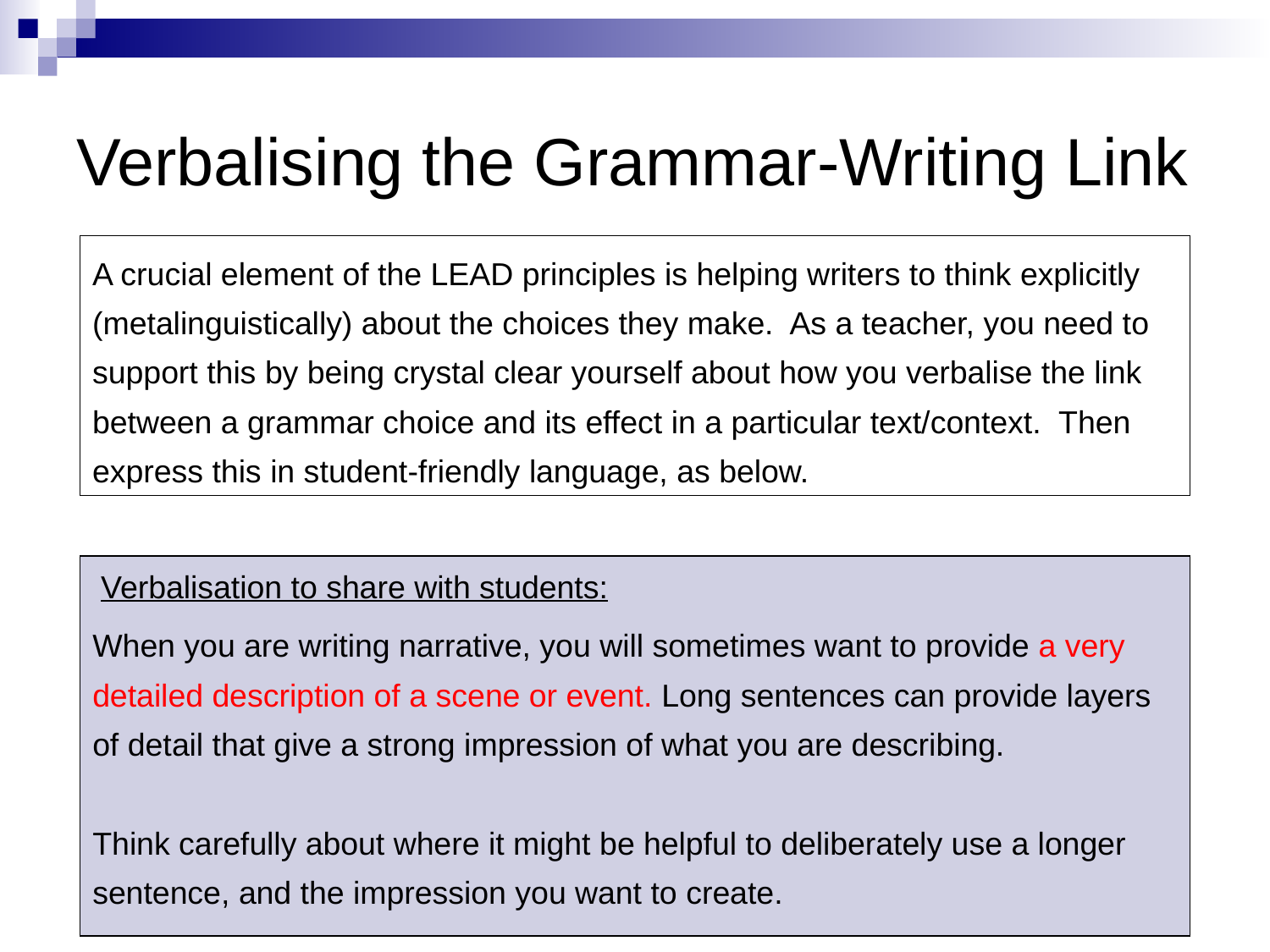

# Verbalising the Grammar-Writing Link
A crucial element of the LEAD principles is helping writers to think explicitly (metalinguistically) about the choices they make.  As a teacher, you need to support this by being crystal clear yourself about how you verbalise the link between a grammar choice and its effect in a particular text/context.  Then express this in student-friendly language, as below.
Verbalisation to share with students:
When you are writing narrative, you will sometimes want to provide a very detailed description of a scene or event. Long sentences can provide layers of detail that give a strong impression of what you are describing.

Think carefully about where it might be helpful to deliberately use a longer sentence, and the impression you want to create.